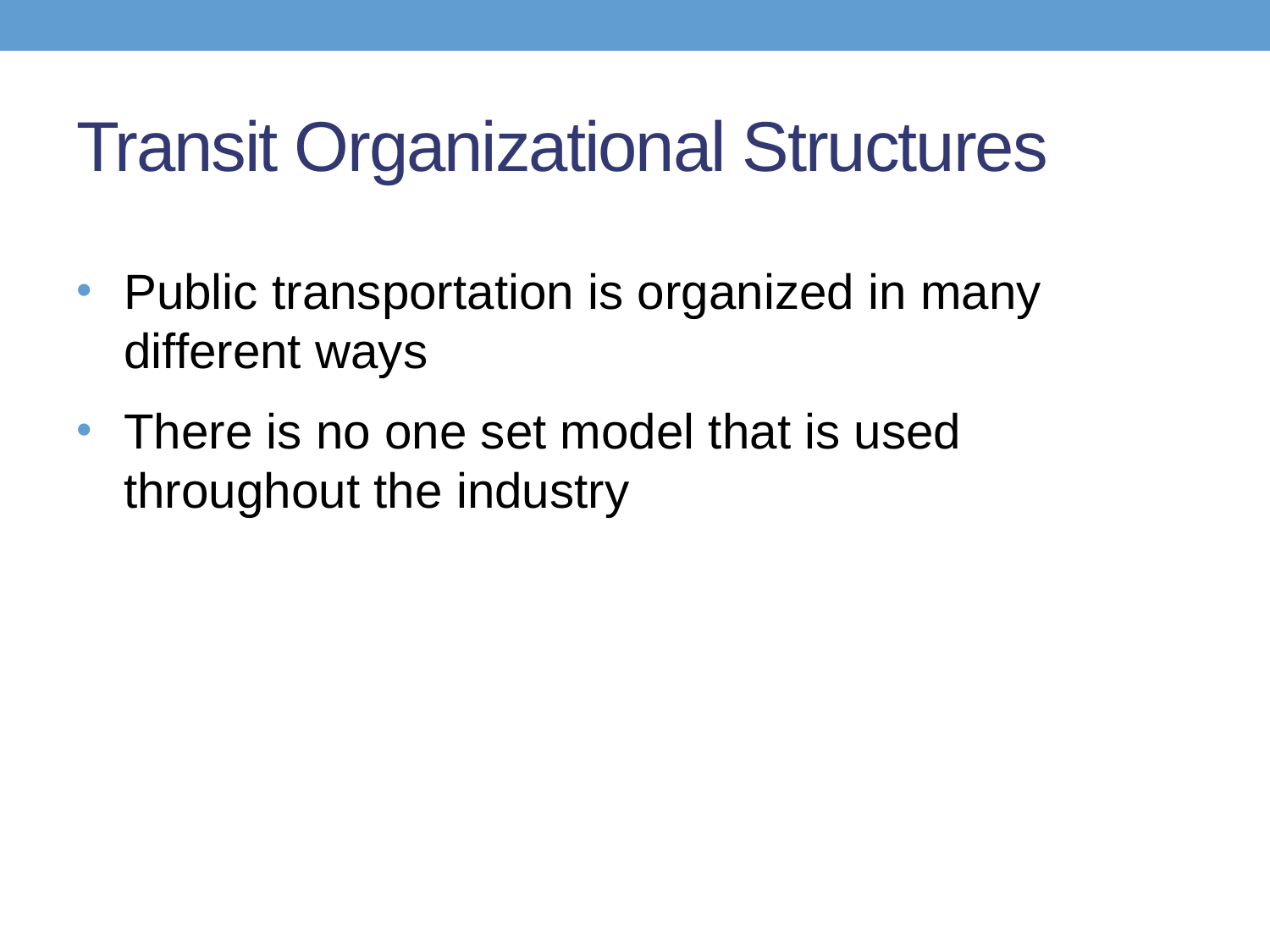

# Transit Organizational Structures
Public transportation is organized in many different ways
There is no one set model that is used throughout the industry